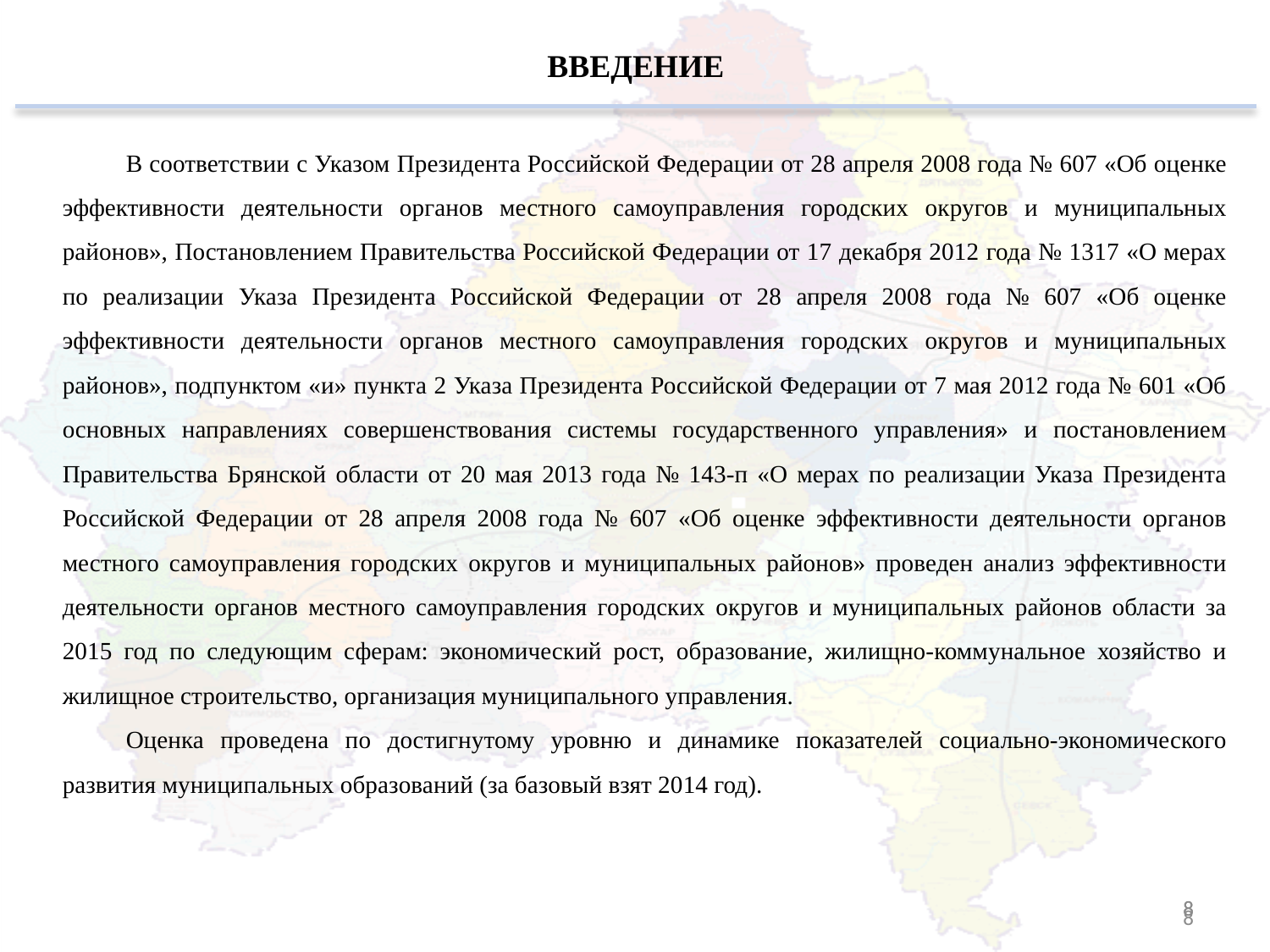

ВВЕДЕНИЕ
В соответствии с Указом Президента Российской Федерации от 28 апреля 2008 года № 607 «Об оценке эффективности деятельности органов местного самоуправления городских округов и муниципальных районов», Постановлением Правительства Российской Федерации от 17 декабря 2012 года № 1317 «О мерах по реализации Указа Президента Российской Федерации от 28 апреля 2008 года № 607 «Об оценке эффективности деятельности органов местного самоуправления городских округов и муниципальных районов», подпунктом «и» пункта 2 Указа Президента Российской Федерации от 7 мая 2012 года № 601 «Об основных направлениях совершенствования системы государственного управления» и постановлением Правительства Брянской области от 20 мая 2013 года № 143-п «О мерах по реализации Указа Президента Российской Федерации от 28 апреля 2008 года № 607 «Об оценке эффективности деятельности органов местного самоуправления городских округов и муниципальных районов» проведен анализ эффективности деятельности органов местного самоуправления городских округов и муниципальных районов области за 2015 год по следующим сферам: экономический рост, образование, жилищно-коммунальное хозяйство и жилищное строительство, организация муниципального управления.
Оценка проведена по достигнутому уровню и динамике показателей социально-экономического развития муниципальных образований (за базовый взят 2014 год).
8
8
8